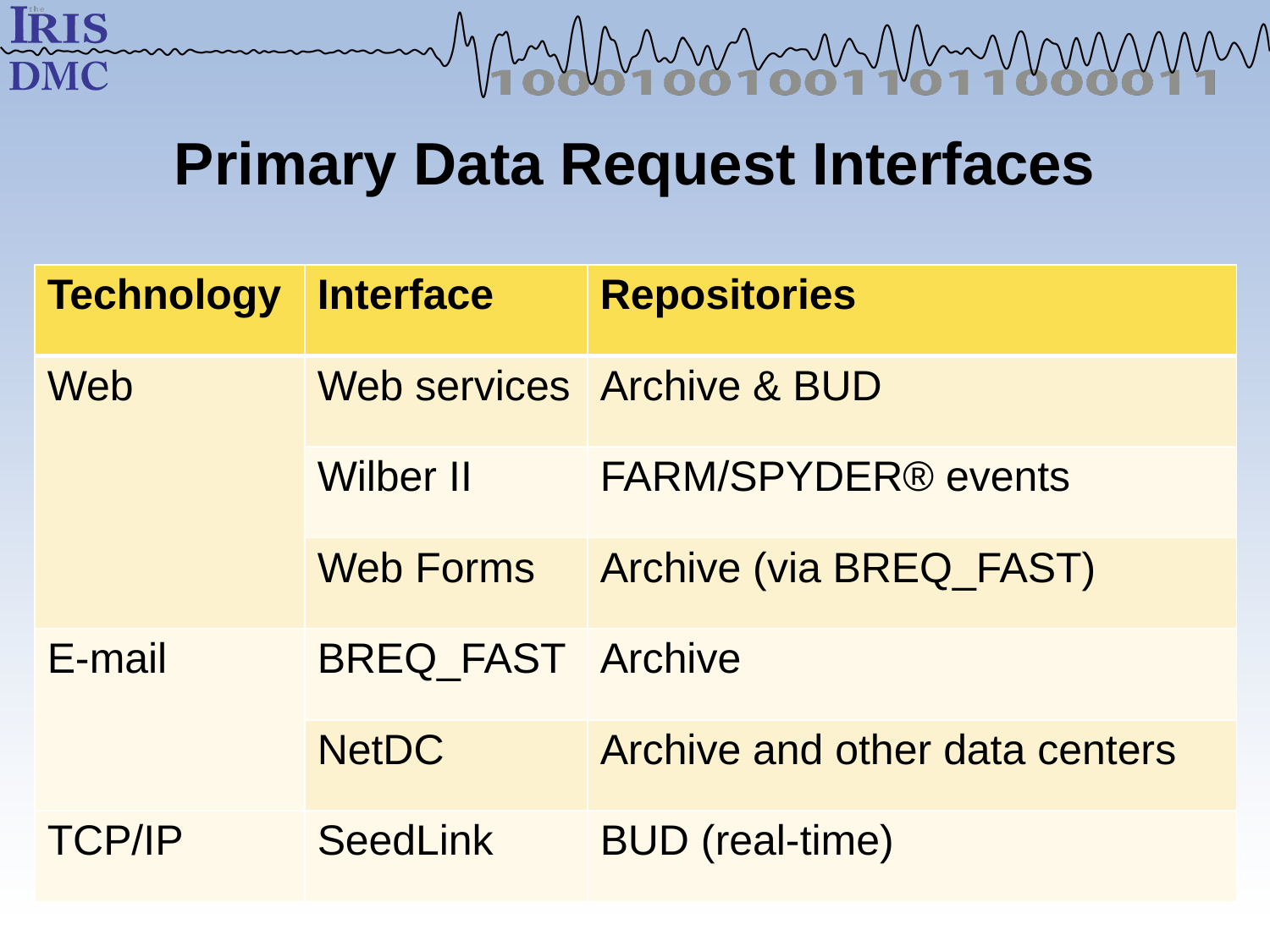

# Primary Data Request Interfaces
| Technology | Interface | Repositories |
| --- | --- | --- |
| Web | Web services | Archive & BUD |
|  | Wilber II | FARM/SPYDER® events |
|  | Web Forms | Archive (via BREQ\_FAST) |
| E-mail | BREQ\_FAST | Archive |
|  | NetDC | Archive and other data centers |
| TCP/IP | SeedLink | BUD (real-time) |